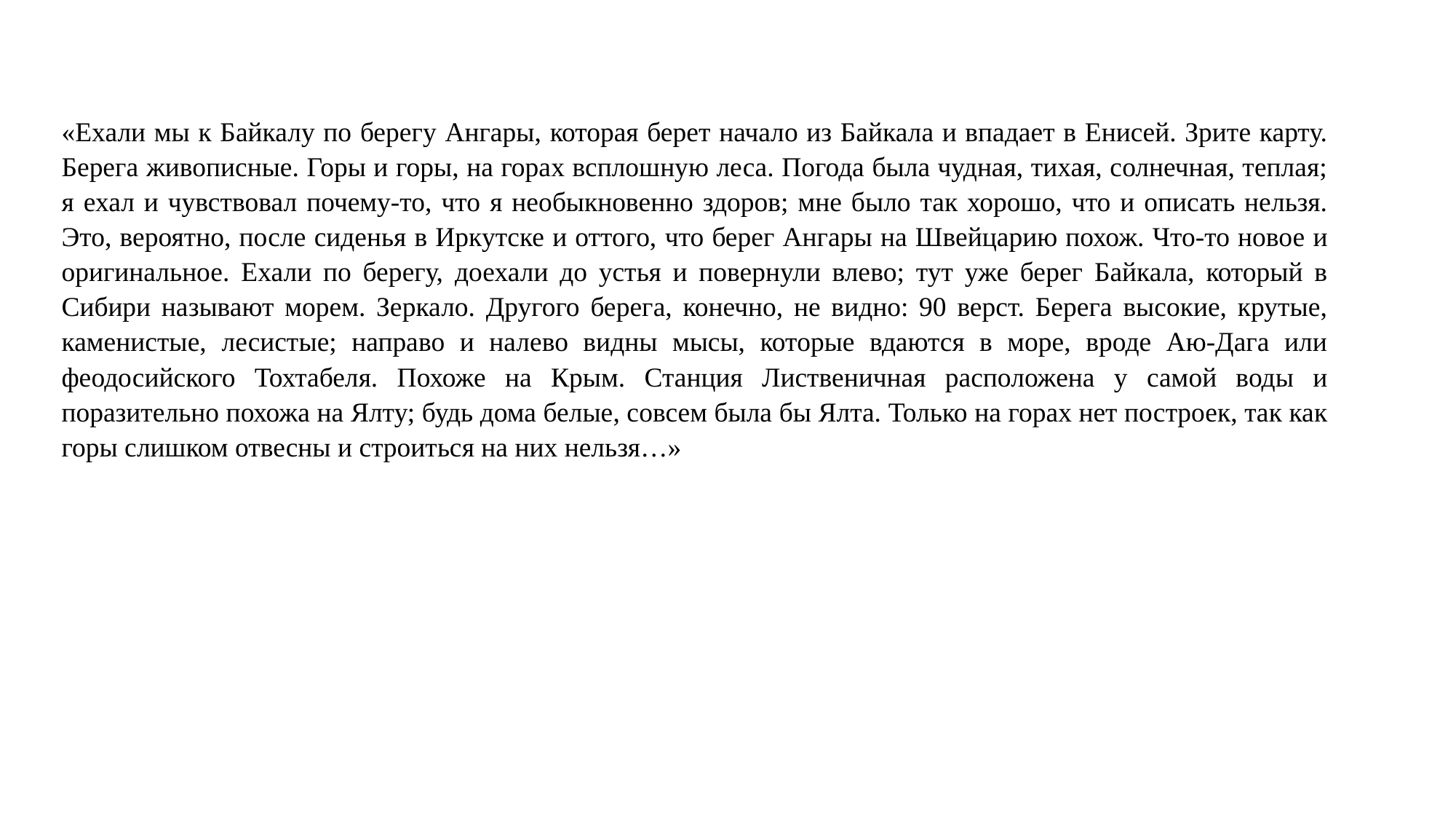

«Ехали мы к Байкалу по берегу Ангары, которая берет начало из Байкала и впадает в Енисей. Зрите карту. Берега живописные. Горы и горы, на горах всплошную леса. Погода была чудная, тихая, солнечная, теплая; я ехал и чувствовал почему-то, что я необыкновенно здоров; мне было так хорошо, что и описать нельзя. Это, вероятно, после сиденья в Иркутске и оттого, что берег Ангары на Швейцарию похож. Что-то новое и оригинальное. Ехали по берегу, доехали до устья и повернули влево; тут уже берег Байкала, который в Сибири называют морем. Зеркало. Другого берега, конечно, не видно: 90 верст. Берега высокие, крутые, каменистые, лесистые; направо и налево видны мысы, которые вдаются в море, вроде Аю-Дага или феодосийского Тохтабеля. Похоже на Крым. Станция Лиственичная расположена у самой воды и поразительно похожа на Ялту; будь дома белые, совсем была бы Ялта. Только на горах нет построек, так как горы слишком отвесны и строиться на них нельзя…»